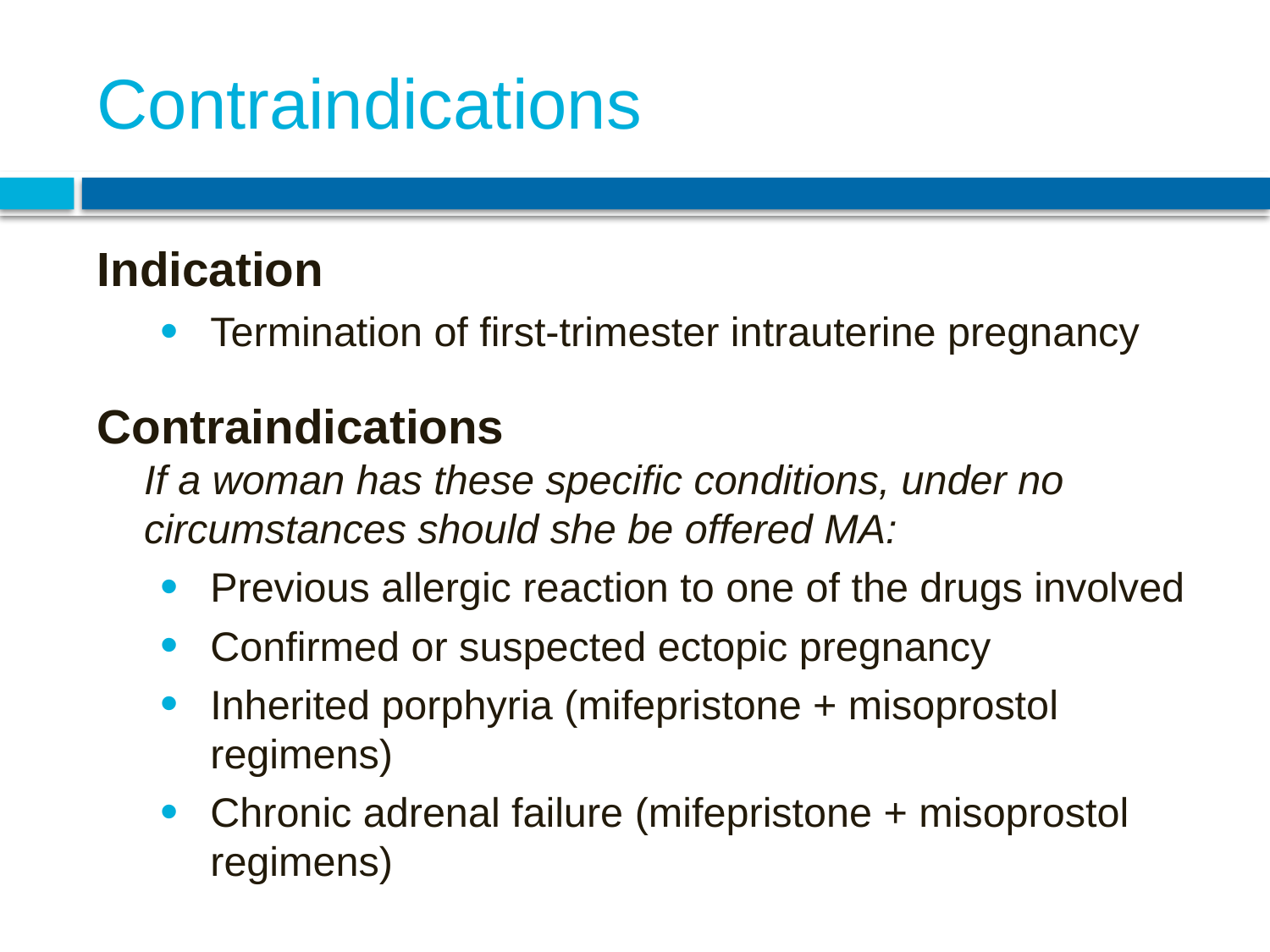

# Contraindications
Indication
Termination of first-trimester intrauterine pregnancy
Contraindications
	If a woman has these specific conditions, under no circumstances should she be offered MA:
Previous allergic reaction to one of the drugs involved
Confirmed or suspected ectopic pregnancy
Inherited porphyria (mifepristone + misoprostol regimens)
Chronic adrenal failure (mifepristone + misoprostol regimens)